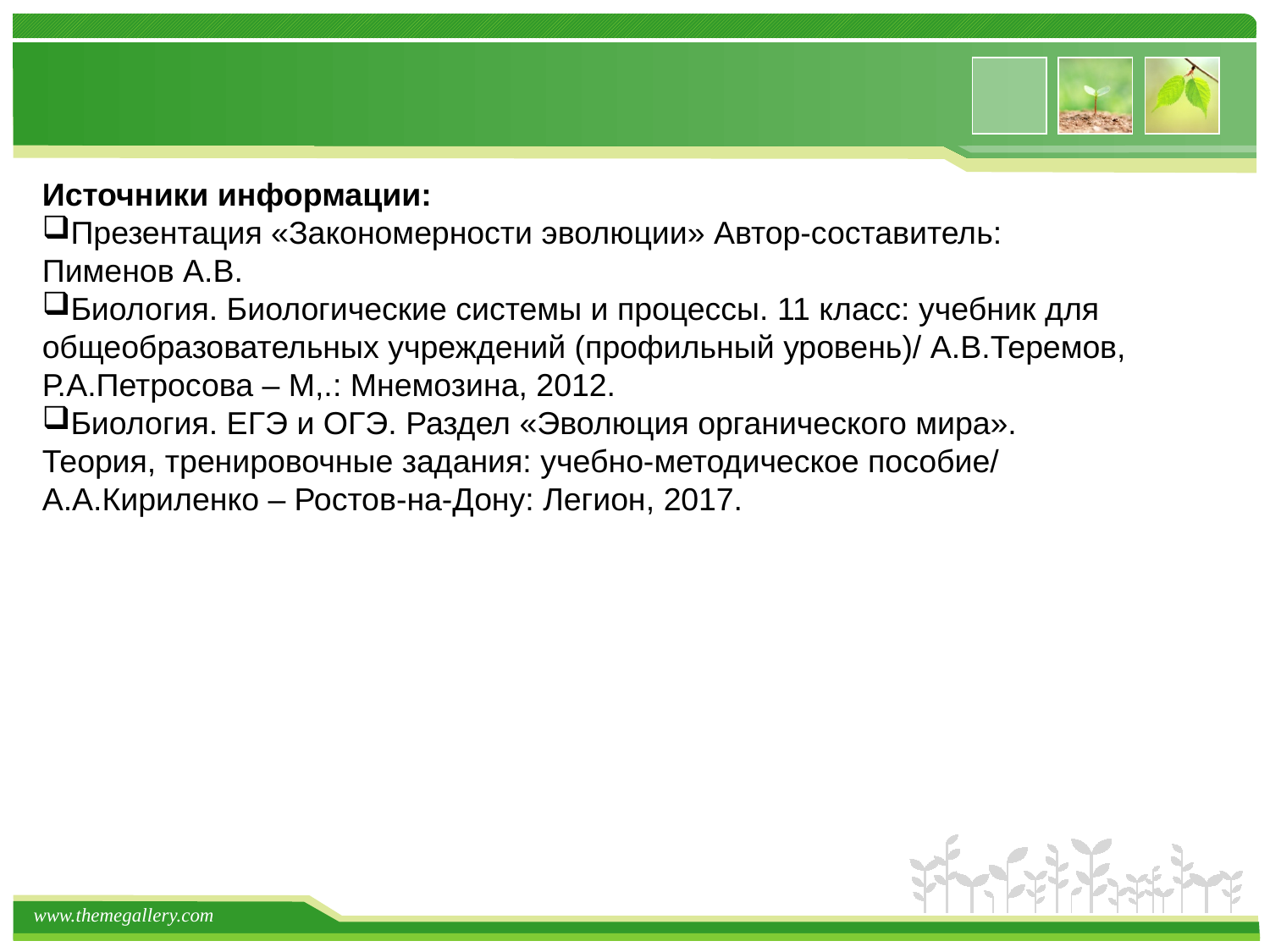

Источники информации:
Презентация «Закономерности эволюции» Автор-составитель: Пименов А.В.
Биология. Биологические системы и процессы. 11 класс: учебник для общеобразовательных учреждений (профильный уровень)/ А.В.Теремов, Р.А.Петросова – М,.: Мнемозина, 2012.
Биология. ЕГЭ и ОГЭ. Раздел «Эволюция органического мира». Теория, тренировочные задания: учебно-методическое пособие/ А.А.Кириленко – Ростов-на-Дону: Легион, 2017.